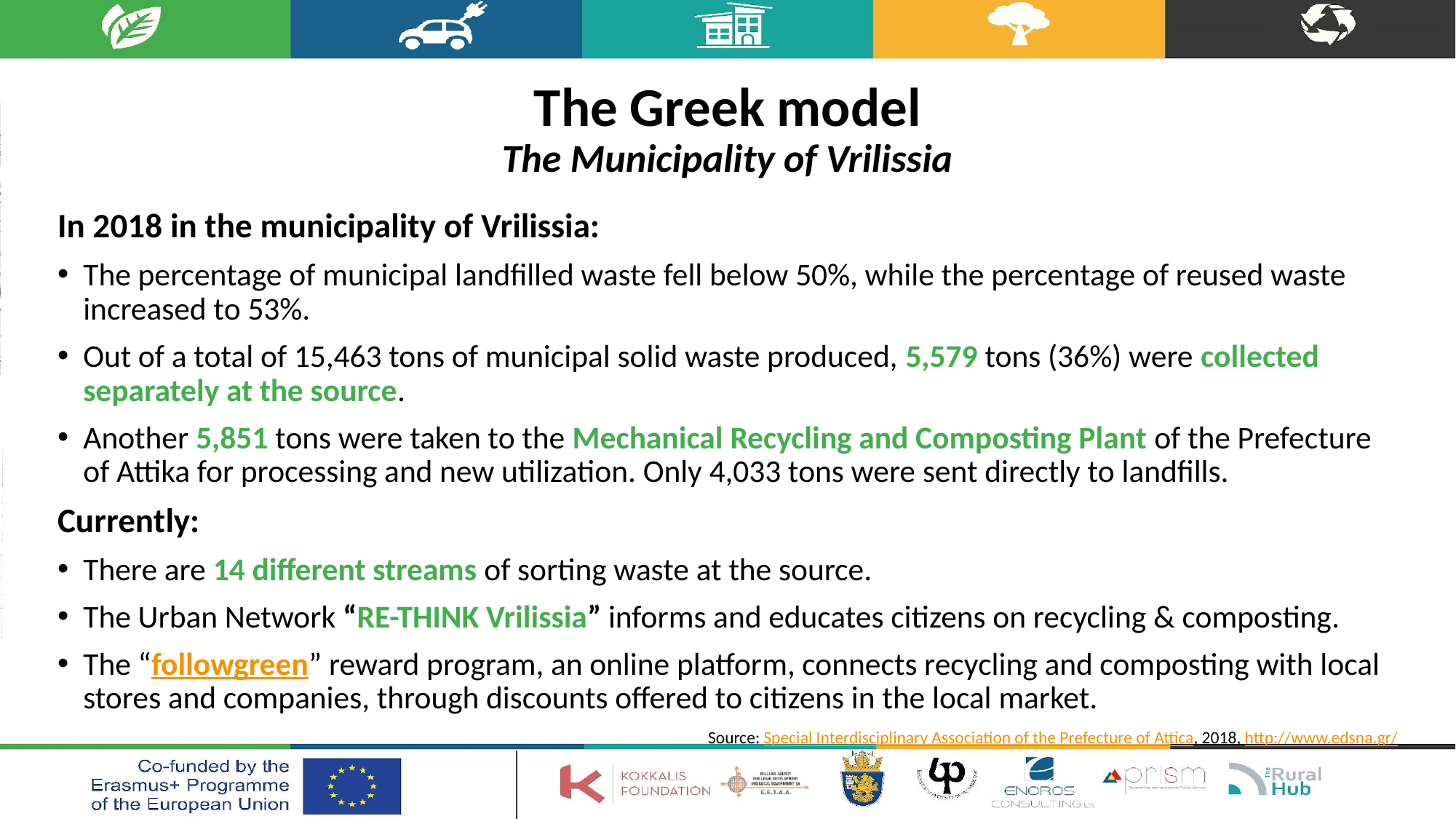

# The Greek model The Municipality of Vrilissia
In 2018 in the municipality of Vrilissia:
The percentage of municipal landfilled waste fell below 50%, while the percentage of reused waste increased to 53%.
Out of a total of 15,463 tons of municipal solid waste produced, 5,579 tons (36%) were collected separately at the source.
Another 5,851 tons were taken to the Mechanical Recycling and Composting Plant of the Prefecture of Attika for processing and new utilization. Only 4,033 tons were sent directly to landfills.
Currently:
There are 14 different streams of sorting waste at the source.
The Urban Network “RE-THINK Vrilissia” informs and educates citizens on recycling & composting.
The “followgreen” reward program, an online platform, connects recycling and composting with local stores and companies, through discounts offered to citizens in the local market.
Source: Special Interdisciplinary Association of the Prefecture of Attica, 2018, http://www.edsna.gr/